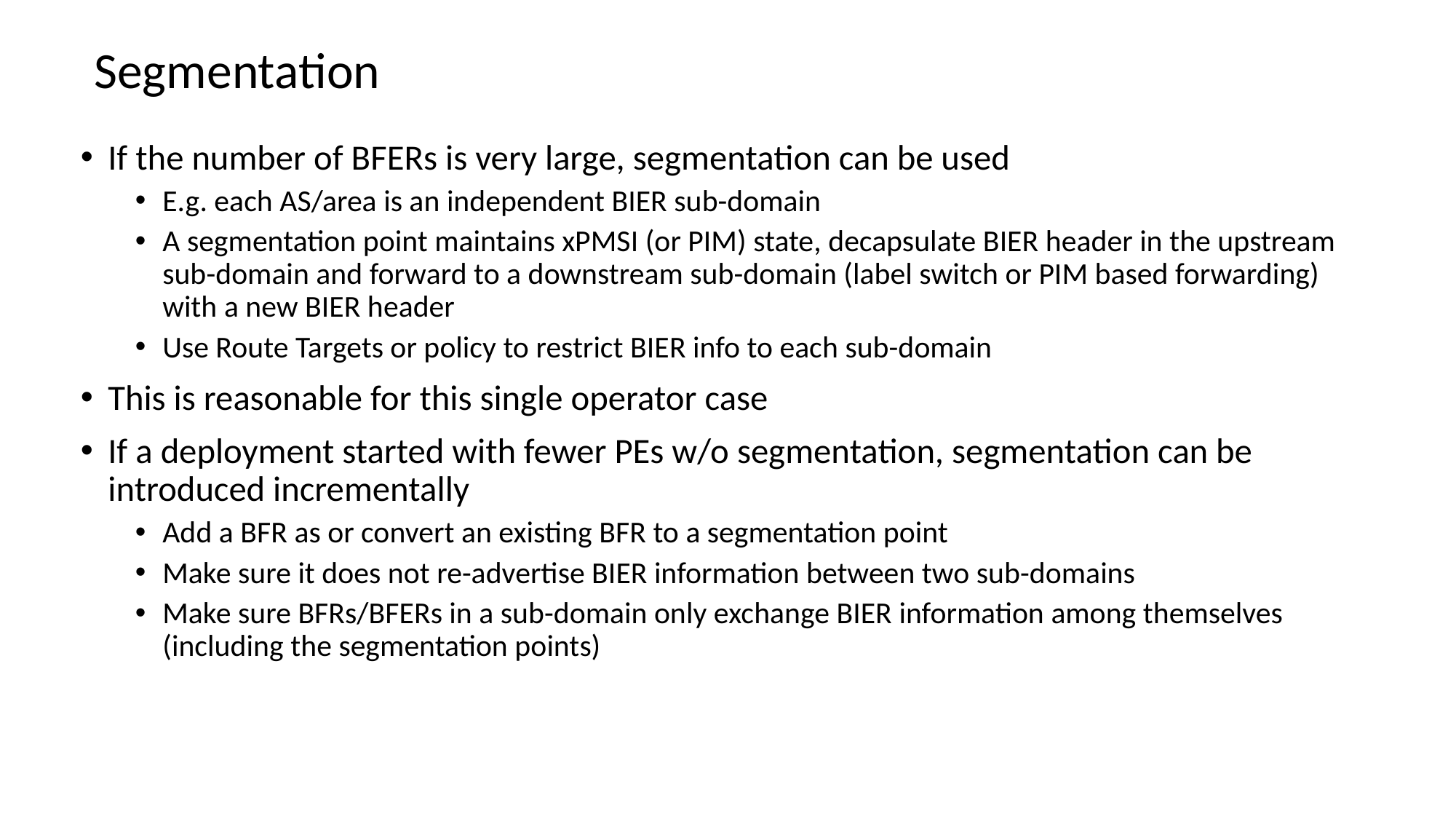

# Segmentation
If the number of BFERs is very large, segmentation can be used
E.g. each AS/area is an independent BIER sub-domain
A segmentation point maintains xPMSI (or PIM) state, decapsulate BIER header in the upstream sub-domain and forward to a downstream sub-domain (label switch or PIM based forwarding) with a new BIER header
Use Route Targets or policy to restrict BIER info to each sub-domain
This is reasonable for this single operator case
If a deployment started with fewer PEs w/o segmentation, segmentation can be introduced incrementally
Add a BFR as or convert an existing BFR to a segmentation point
Make sure it does not re-advertise BIER information between two sub-domains
Make sure BFRs/BFERs in a sub-domain only exchange BIER information among themselves (including the segmentation points)